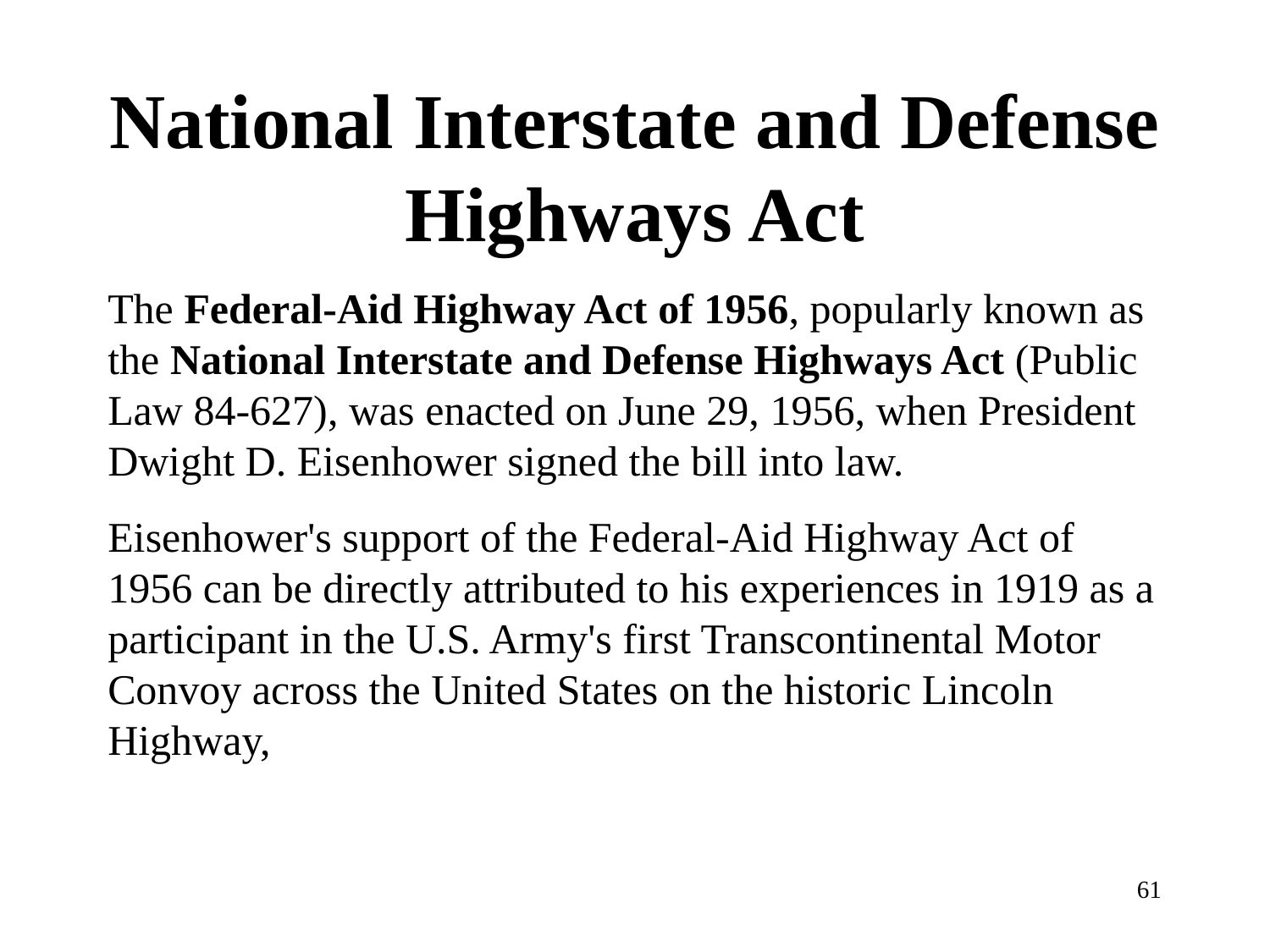

# National Interstate and Defense Highways Act
The Federal-Aid Highway Act of 1956, popularly known as the National Interstate and Defense Highways Act (Public Law 84-627), was enacted on June 29, 1956, when President Dwight D. Eisenhower signed the bill into law.

Eisenhower's support of the Federal-Aid Highway Act of 1956 can be directly attributed to his experiences in 1919 as a participant in the U.S. Army's first Transcontinental Motor Convoy across the United States on the historic Lincoln Highway,
61